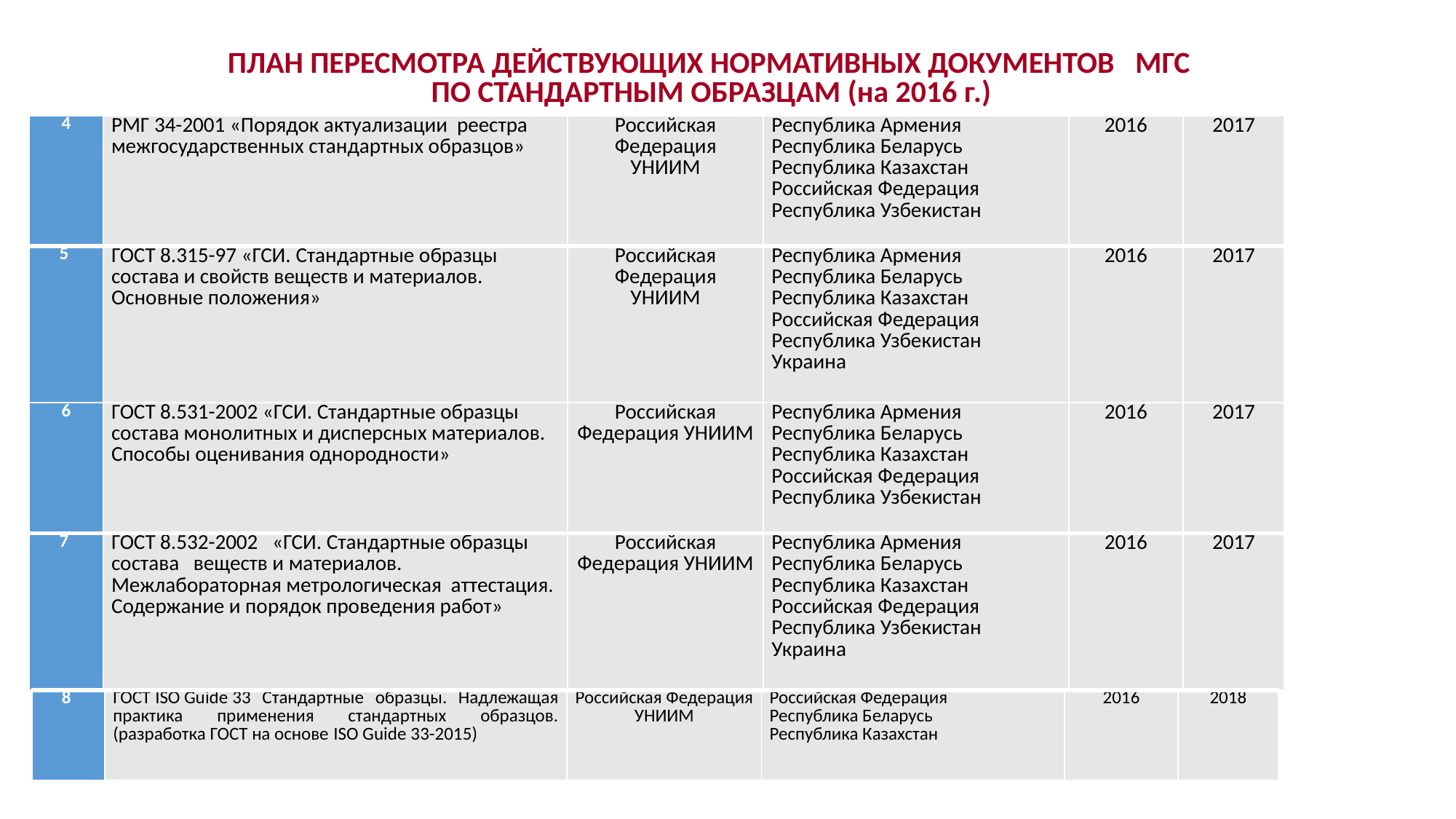

ПЛАН ПЕРЕСМОТРА ДЕЙСТВУЮЩИХ НОРМАТИВНЫХ ДОКУМЕНТОВ   МГС
ПО СТАНДАРТНЫМ ОБРАЗЦАМ (на 2016 г.)

| 4 | РМГ 34-2001 «Порядок актуализации реестра межгосударственных стандартных образцов» | Российская Федерация УНИИМ | Республика Армения Республика Беларусь Республика Казахстан Российская Федерация Республика Узбекистан | 2016 | 2017 |
| --- | --- | --- | --- | --- | --- |
| 5 | ГОСТ 8.315-97 «ГСИ. Стандартные образцы состава и свойств веществ и материалов. Основные положения» | Российская Федерация УНИИМ | Республика Армения Республика Беларусь Республика Казахстан Российская Федерация Республика Узбекистан Украина | 2016 | 2017 |
| 6 | ГОСТ 8.531-2002 «ГСИ. Стандартные образцы состава монолитных и дисперсных материалов. Способы оценивания однородности» | Российская Федерация УНИИМ | Республика Армения Республика Беларусь Республика Казахстан Российская Федерация Республика Узбекистан | 2016 | 2017 |
| 7 | ГОСТ 8.532-2002 «ГСИ. Стандартные образцы состава веществ и материалов. Межлабораторная метрологическая аттестация. Содержание и порядок проведения работ» | Российская Федерация УНИИМ | Республика Армения Республика Беларусь Республика Казахстан Российская Федерация Республика Узбекистан Украина | 2016 | 2017 |

| 8 | ГОСТ ISO Guide 33 Стандартные образцы. Надлежащая практика применения стандартных образцов. (разработка ГОСТ на основе ISO Guide 33-2015) | Российская Федерация УНИИМ | Российская Федерация Республика Беларусь Республика Казахстан | 2016 | 2018 |
| --- | --- | --- | --- | --- | --- |